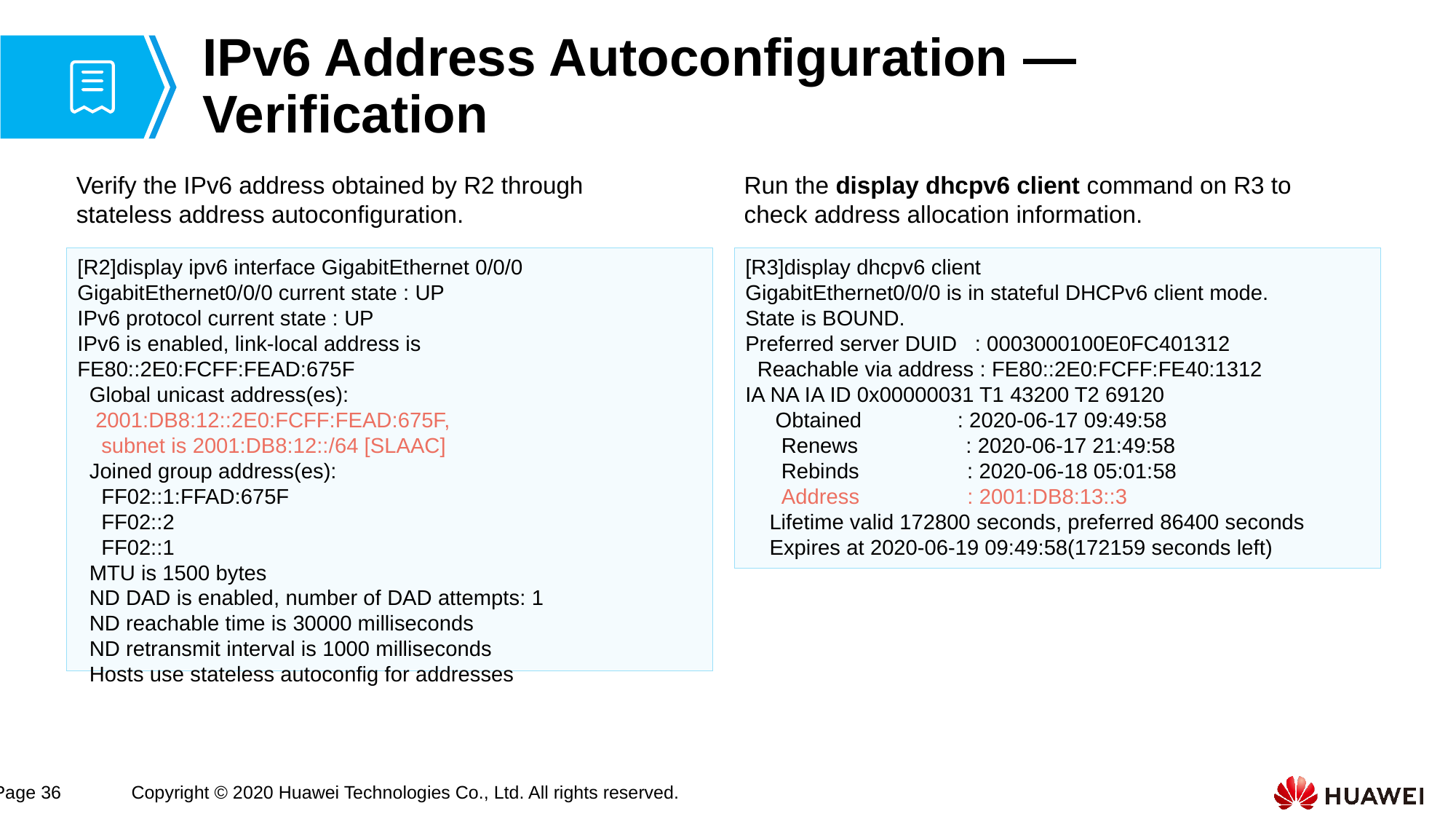

# IPv6 Address Autoconfiguration — Verification
Verify the IPv6 address obtained by R2 through stateless address autoconfiguration.
Run the display dhcpv6 client command on R3 to check address allocation information.
[R2]display ipv6 interface GigabitEthernet 0/0/0
GigabitEthernet0/0/0 current state : UP
IPv6 protocol current state : UP
IPv6 is enabled, link-local address is FE80::2E0:FCFF:FEAD:675F
  Global unicast address(es):
   2001:DB8:12::2E0:FCFF:FEAD:675F,
    subnet is 2001:DB8:12::/64 [SLAAC]
  Joined group address(es):
    FF02::1:FFAD:675F
    FF02::2
    FF02::1
  MTU is 1500 bytes
  ND DAD is enabled, number of DAD attempts: 1
  ND reachable time is 30000 milliseconds
  ND retransmit interval is 1000 milliseconds
  Hosts use stateless autoconfig for addresses
[R3]display dhcpv6 client
GigabitEthernet0/0/0 is in stateful DHCPv6 client mode.
State is BOUND.
Preferred server DUID   : 0003000100E0FC401312
  Reachable via address : FE80::2E0:FCFF:FE40:1312
IA NA IA ID 0x00000031 T1 43200 T2 69120
     Obtained                : 2020-06-17 09:49:58
      Renews                  : 2020-06-17 21:49:58
      Rebinds                  : 2020-06-18 05:01:58
      Address                  : 2001:DB8:13::3
    Lifetime valid 172800 seconds, preferred 86400 seconds
    Expires at 2020-06-19 09:49:58(172159 seconds left)